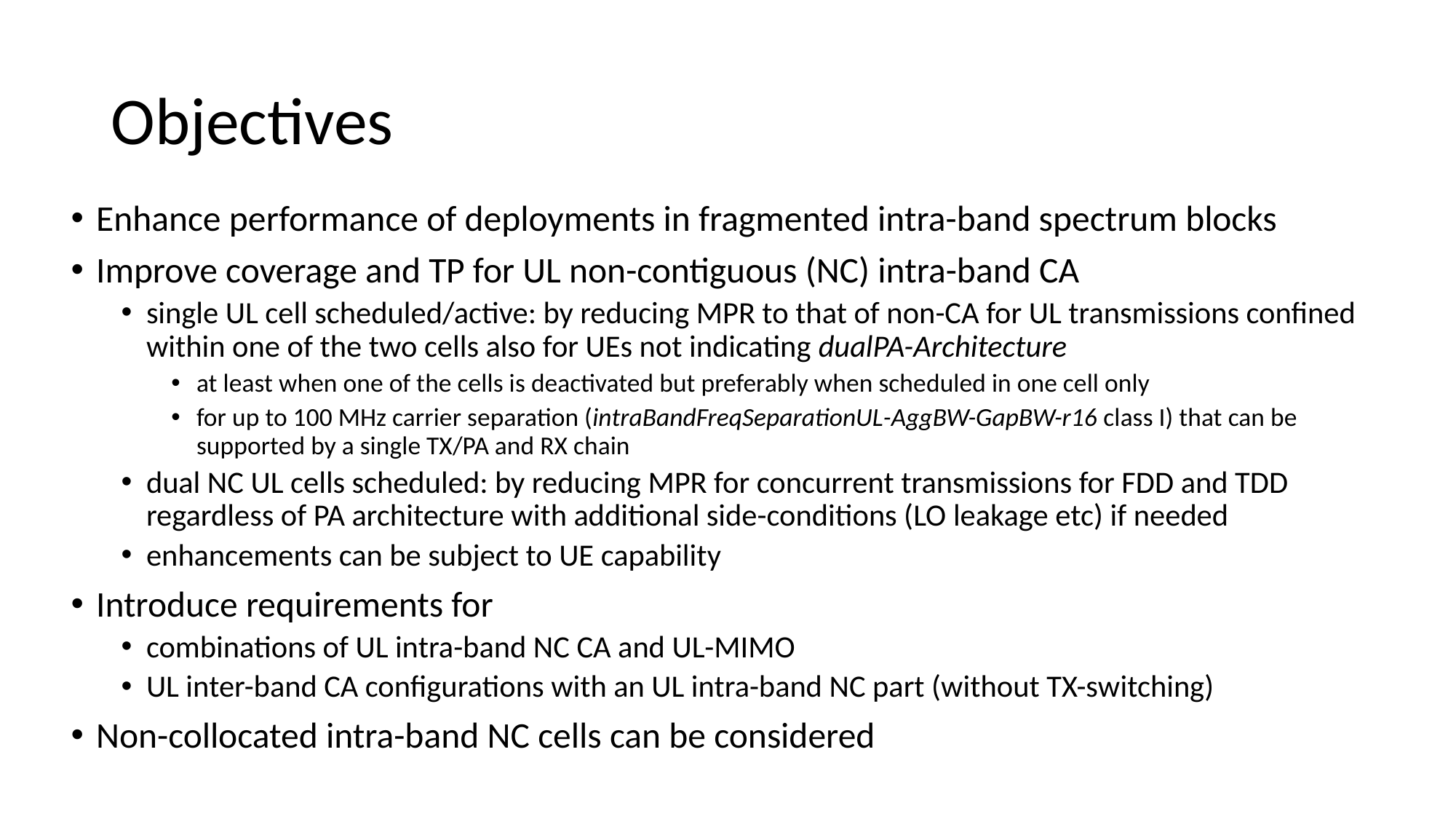

# Objectives
Enhance performance of deployments in fragmented intra-band spectrum blocks
Improve coverage and TP for UL non-contiguous (NC) intra-band CA
single UL cell scheduled/active: by reducing MPR to that of non-CA for UL transmissions confined within one of the two cells also for UEs not indicating dualPA-Architecture
at least when one of the cells is deactivated but preferably when scheduled in one cell only
for up to 100 MHz carrier separation (intraBandFreqSeparationUL-AggBW-GapBW-r16 class I) that can be supported by a single TX/PA and RX chain
dual NC UL cells scheduled: by reducing MPR for concurrent transmissions for FDD and TDD regardless of PA architecture with additional side-conditions (LO leakage etc) if needed
enhancements can be subject to UE capability
Introduce requirements for
combinations of UL intra-band NC CA and UL-MIMO
UL inter-band CA configurations with an UL intra-band NC part (without TX-switching)
Non-collocated intra-band NC cells can be considered